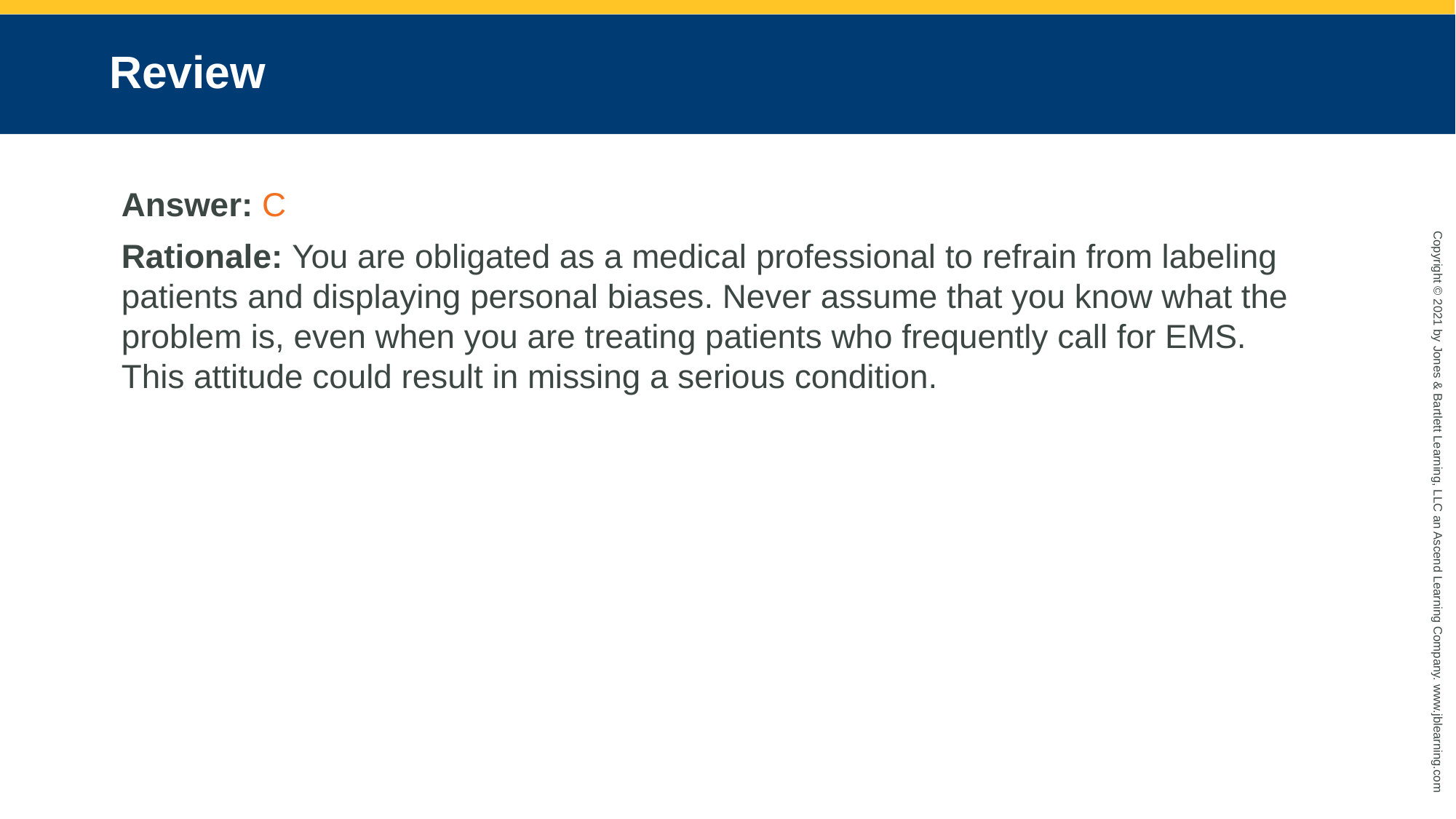

# Review
Answer: C
Rationale: You are obligated as a medical professional to refrain from labeling patients and displaying personal biases. Never assume that you know what the problem is, even when you are treating patients who frequently call for EMS. This attitude could result in missing a serious condition.